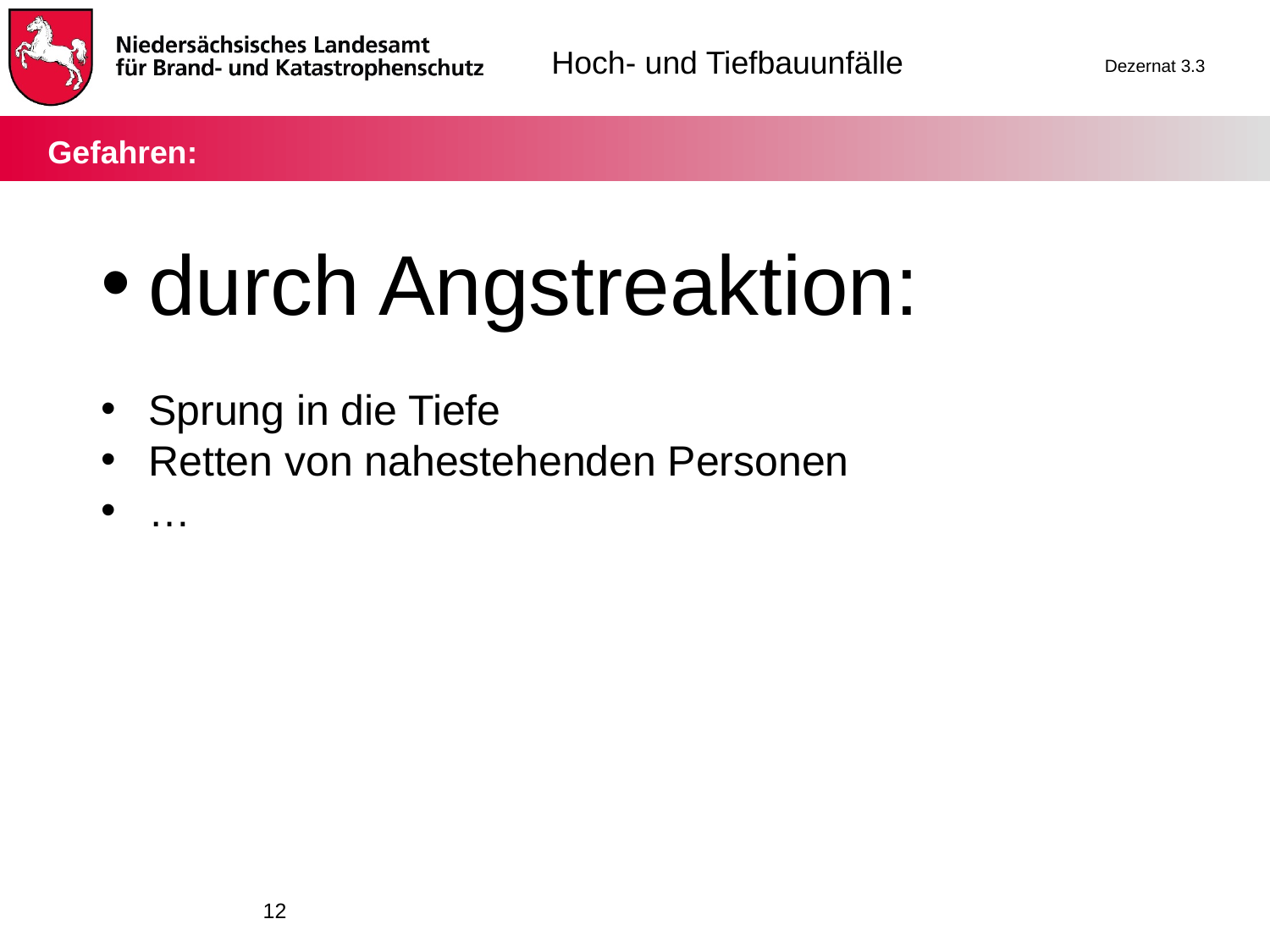

# Gefahren:
durch Angstreaktion:

Sprung in die Tiefe
Retten von nahestehenden Personen
…
12